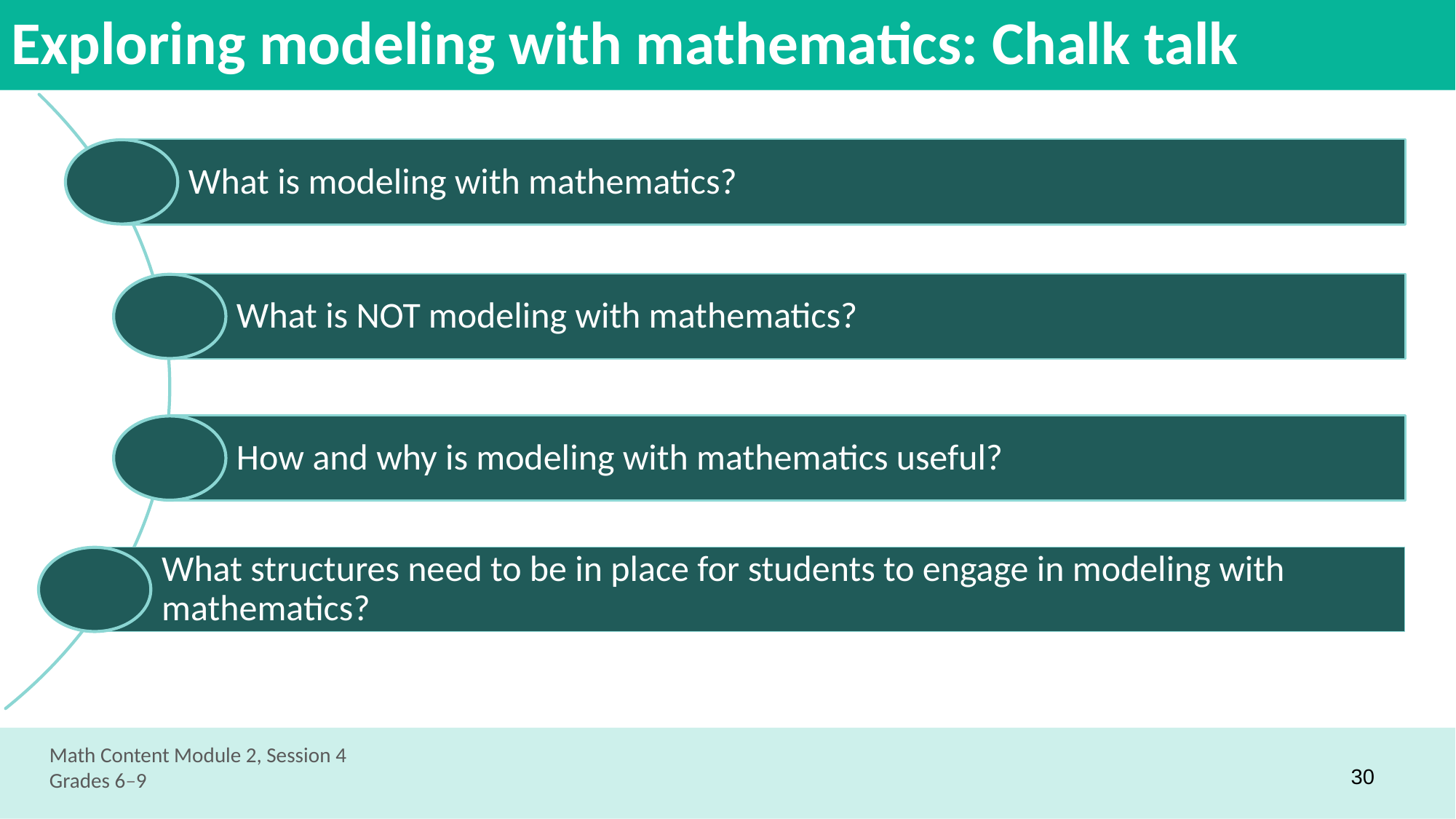

# Exploring modeling with mathematics: Chalk talk

What is modeling with mathematics?

What is NOT modeling with mathematics?

How and why is modeling with mathematics useful?

What structures need to be in place for students to engage in modeling with mathematics?
Math Content Module 2, Session 4
Grades 6–9
30